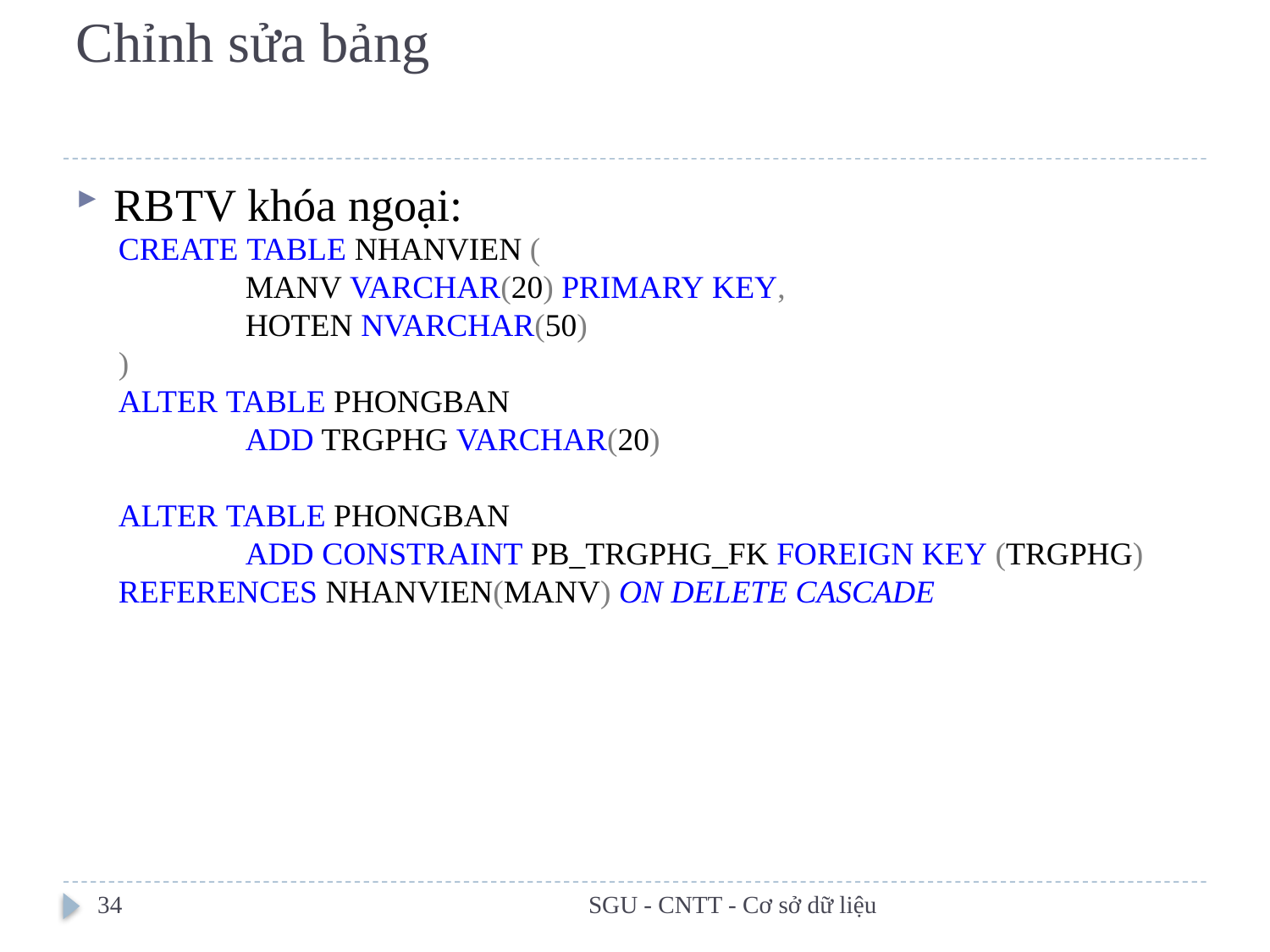

# Chỉnh sửa bảng
RBTV khóa ngoại:
CREATE TABLE NHANVIEN (
	MANV VARCHAR(20) PRIMARY KEY,
	HOTEN NVARCHAR(50)
)
ALTER TABLE PHONGBAN
	ADD TRGPHG VARCHAR(20)

ALTER TABLE PHONGBAN
	ADD CONSTRAINT PB_TRGPHG_FK FOREIGN KEY (TRGPHG) REFERENCES NHANVIEN(MANV) ON DELETE CASCADE
34
SGU - CNTT - Cơ sở dữ liệu